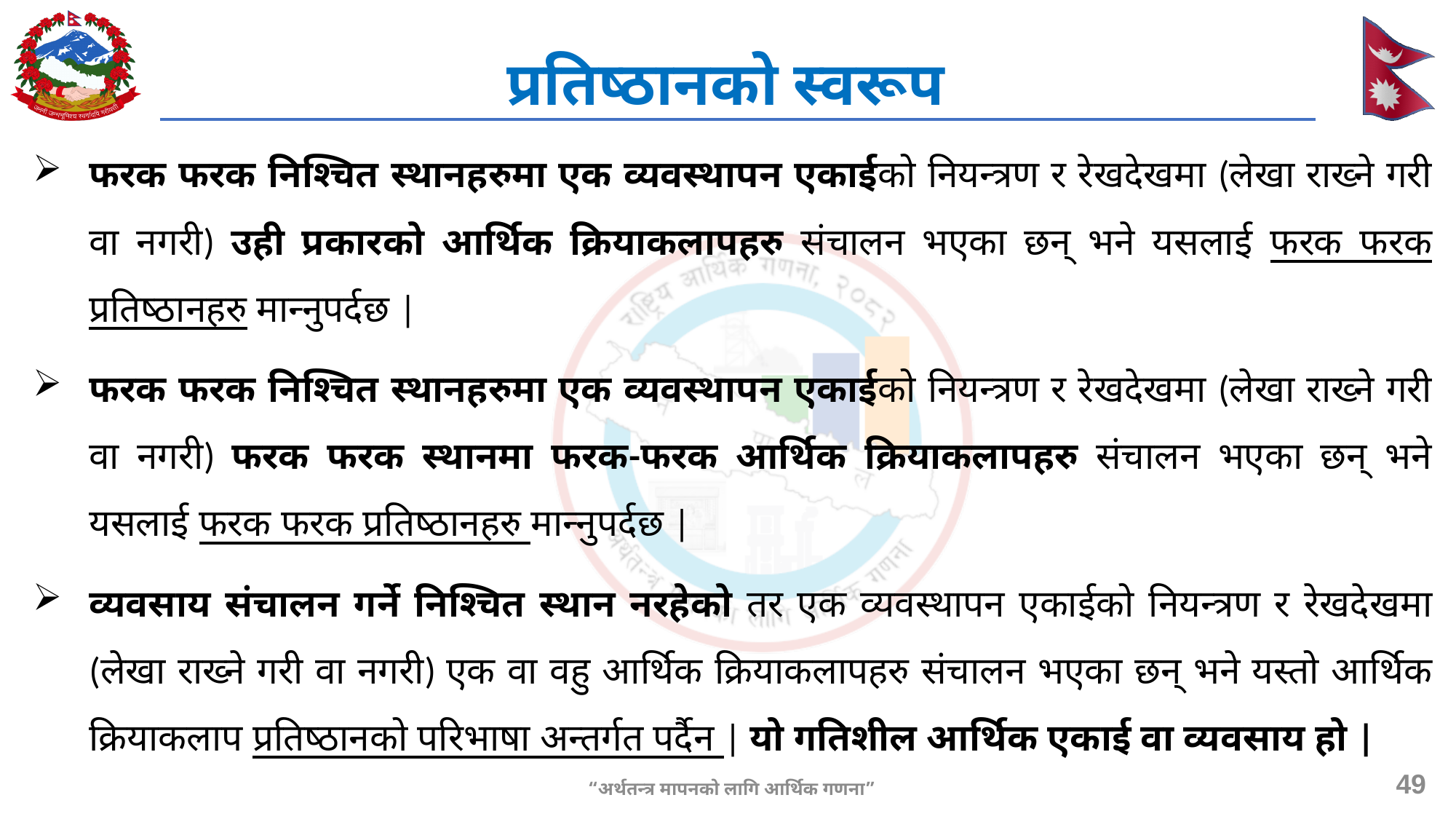

# प्रतिष्ठानको स्वरूप
फरक फरक निश्चित स्थानहरुमा एक व्यवस्थापन एकाईको नियन्त्रण र रेखदेखमा (लेखा राख्ने गरी वा नगरी) उही प्रकारको आर्थिक क्रियाकलापहरु संचालन भएका छन् भने यसलाई फरक फरक प्रतिष्ठानहरु मान्नुपर्दछ |
फरक फरक निश्चित स्थानहरुमा एक व्यवस्थापन एकाईको नियन्त्रण र रेखदेखमा (लेखा राख्ने गरी वा नगरी) फरक फरक स्थानमा फरक-फरक आर्थिक क्रियाकलापहरु संचालन भएका छन् भने यसलाई फरक फरक प्रतिष्ठानहरु मान्नुपर्दछ |
व्यवसाय संचालन गर्ने निश्चित स्थान नरहेको तर एक व्यवस्थापन एकाईको नियन्त्रण र रेखदेखमा (लेखा राख्ने गरी वा नगरी) एक वा वहु आर्थिक क्रियाकलापहरु संचालन भएका छन् भने यस्तो आर्थिक क्रियाकलाप प्रतिष्ठानको परिभाषा अन्तर्गत पर्दैन | यो गतिशील आर्थिक एकाई वा व्यवसाय हो |

49
“अर्थतन्त्र मापनको लागि आर्थिक गणना”